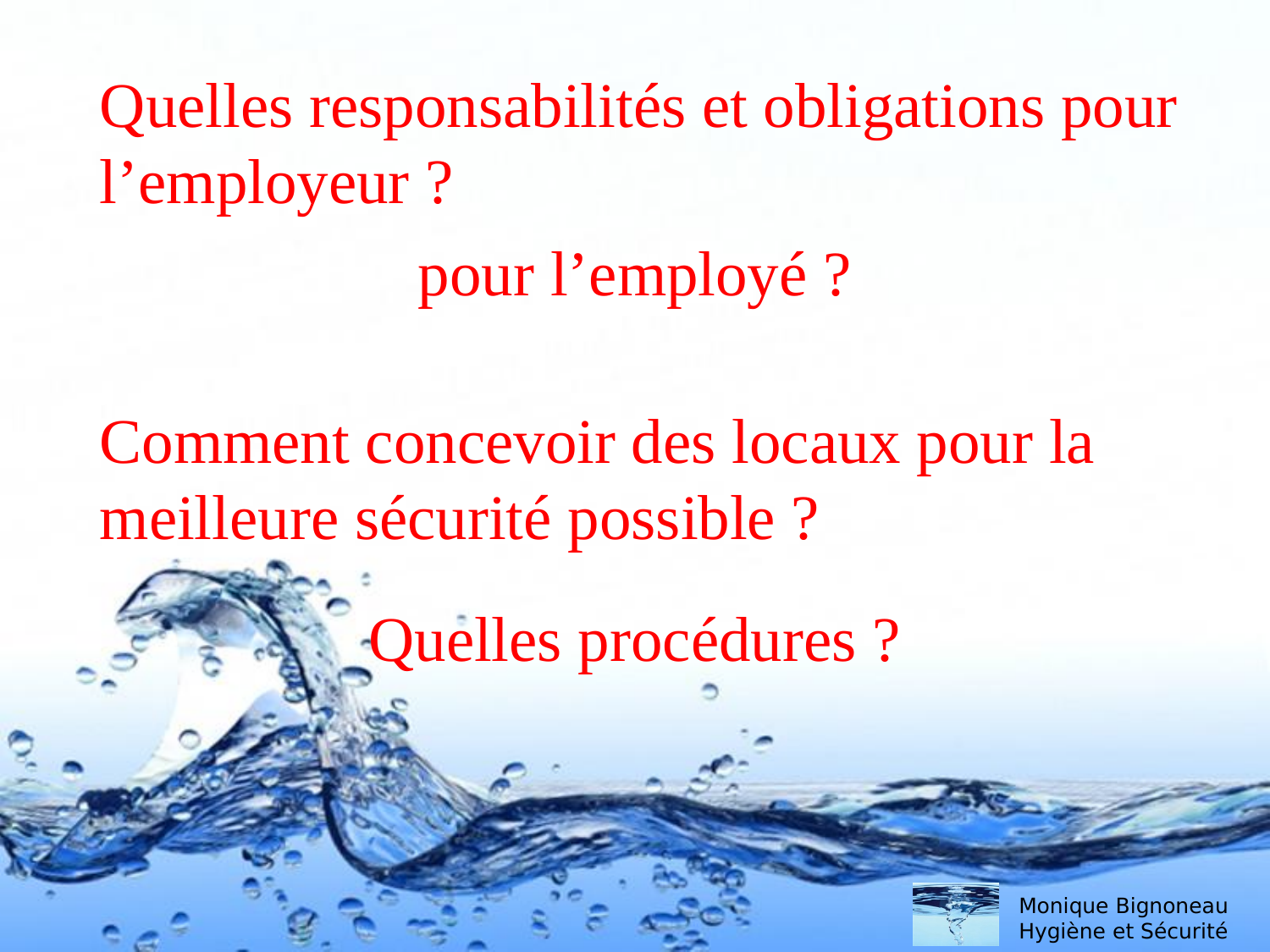

Quelles responsabilités et obligations pour l’employeur ?
pour l’employé ?
Comment concevoir des locaux pour la meilleure sécurité possible ?
Quelles procédures ?